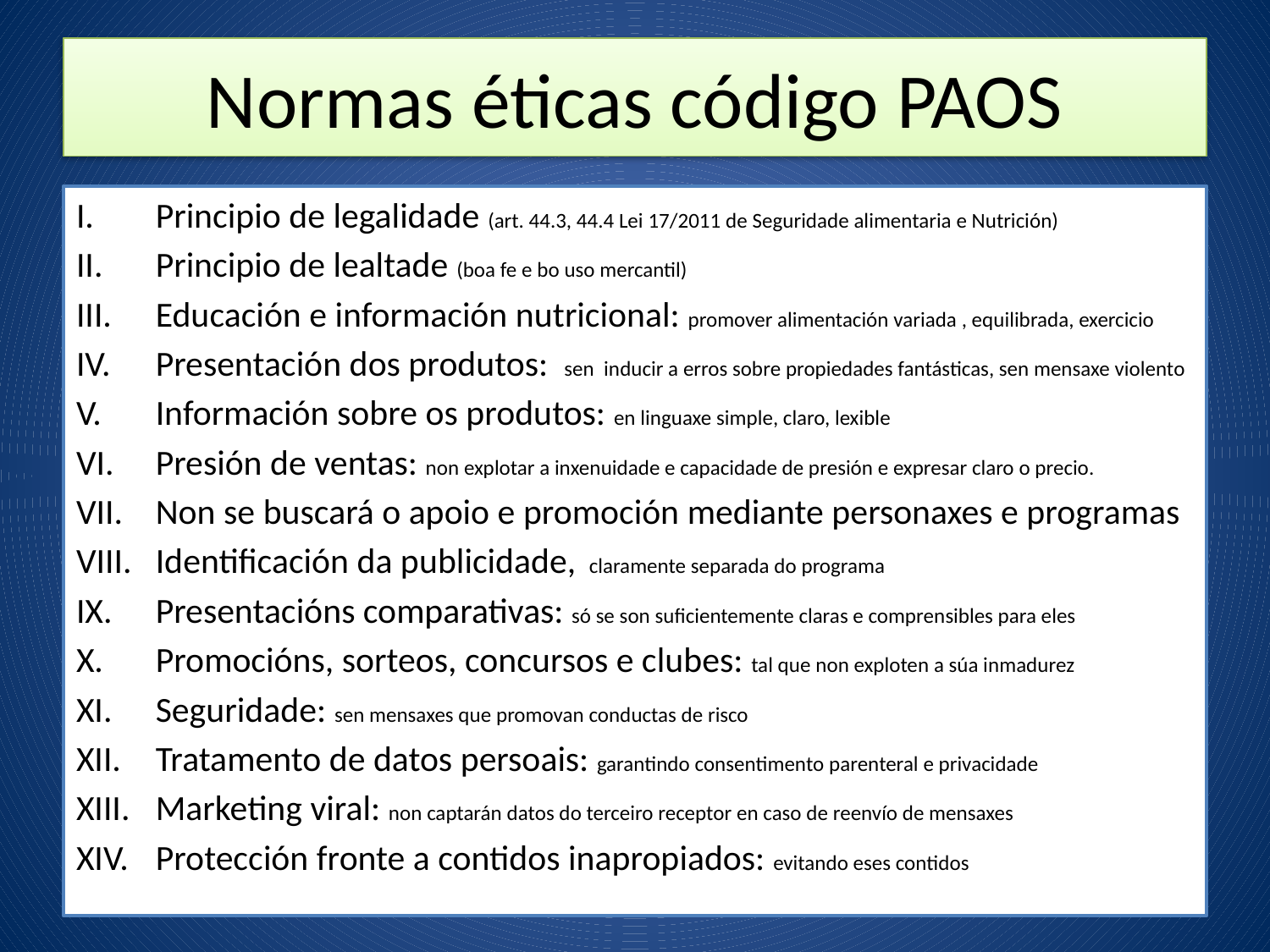

# Normas éticas código PAOS
Principio de legalidade (art. 44.3, 44.4 Lei 17/2011 de Seguridade alimentaria e Nutrición)
Principio de lealtade (boa fe e bo uso mercantil)
Educación e información nutricional: promover alimentación variada , equilibrada, exercicio
Presentación dos produtos:  sen  inducir a erros sobre propiedades fantásticas, sen mensaxe violento
Información sobre os produtos: en linguaxe simple, claro, lexible
Presión de ventas: non explotar a inxenuidade e capacidade de presión e expresar claro o precio.
Non se buscará o apoio e promoción mediante personaxes e programas
Identificación da publicidade,  claramente separada do programa
Presentacións comparativas: só se son suficientemente claras e comprensibles para eles
Promocións, sorteos, concursos e clubes: tal que non exploten a súa inmadurez
Seguridade: sen mensaxes que promovan conductas de risco
Tratamento de datos persoais: garantindo consentimento parenteral e privacidade
Marketing viral: non captarán datos do terceiro receptor en caso de reenvío de mensaxes
Protección fronte a contidos inapropiados: evitando eses contidos